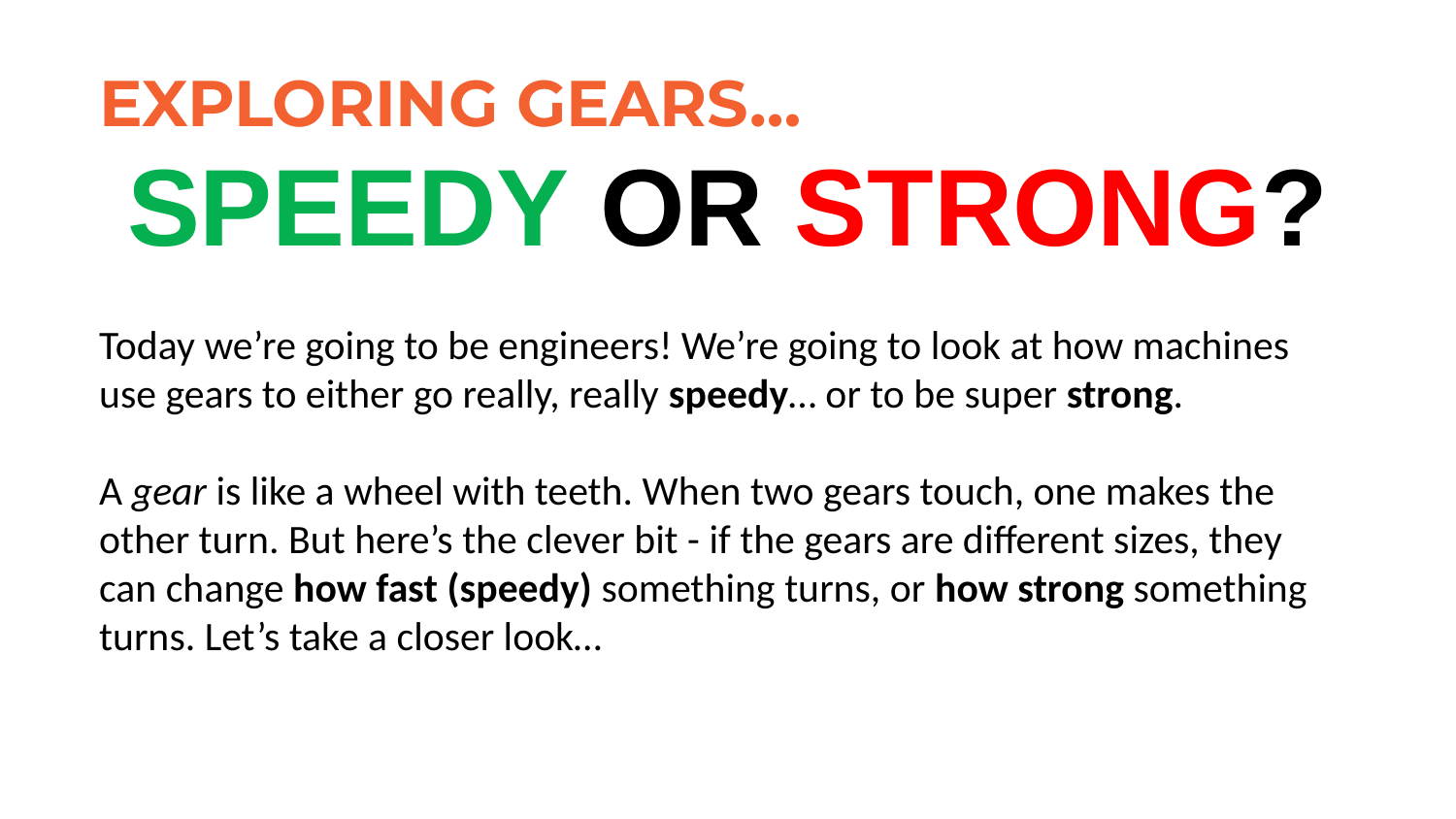

EXPLORING GEARS…
SPEEDY OR STRONG?
Today we’re going to be engineers! We’re going to look at how machines use gears to either go really, really speedy… or to be super strong.

A gear is like a wheel with teeth. When two gears touch, one makes the other turn. But here’s the clever bit - if the gears are different sizes, they can change how fast (speedy) something turns, or how strong something turns. Let’s take a closer look…